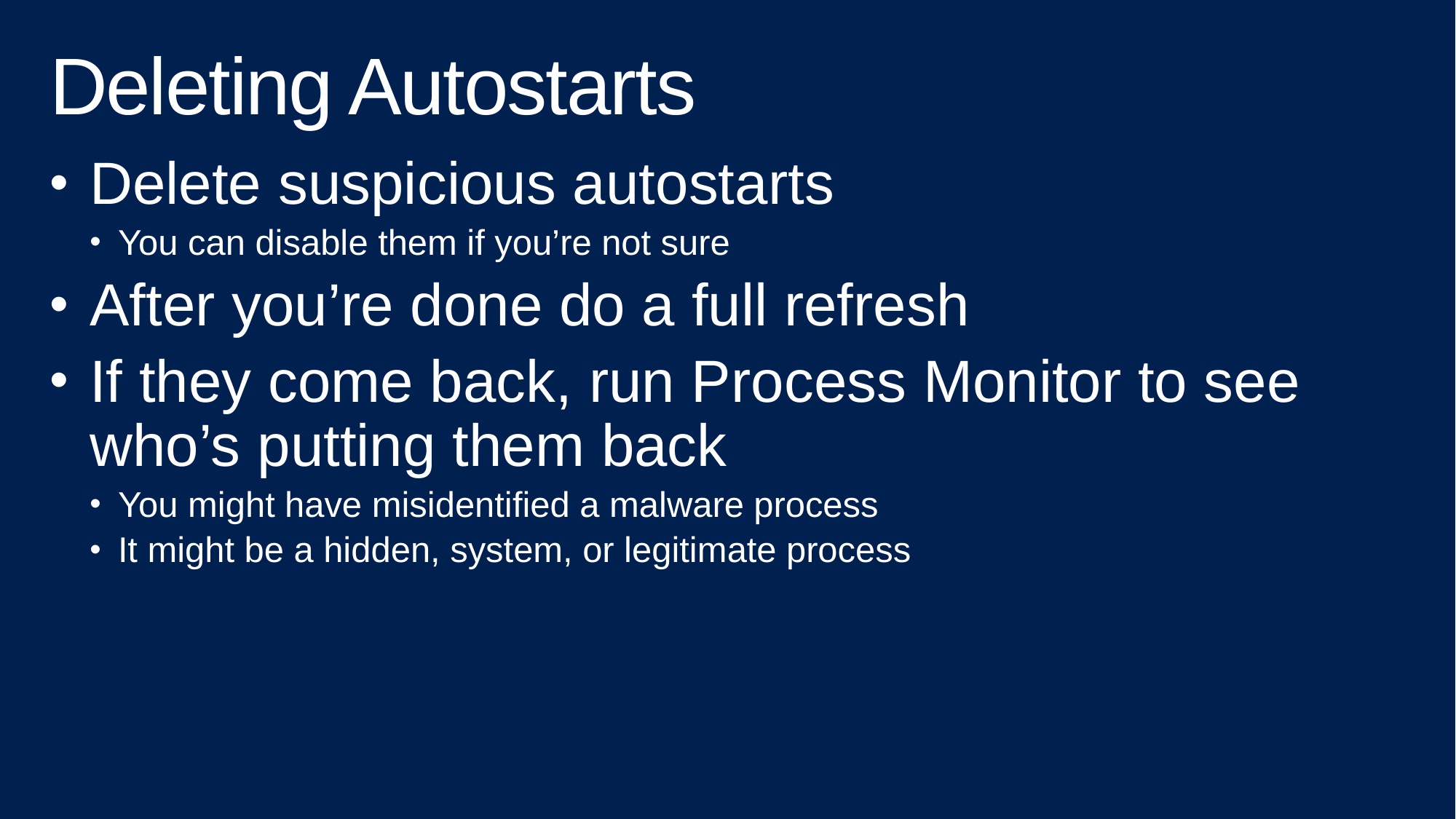

# Deleting Autostarts
Delete suspicious autostarts
You can disable them if you’re not sure
After you’re done do a full refresh
If they come back, run Process Monitor to see who’s putting them back
You might have misidentified a malware process
It might be a hidden, system, or legitimate process